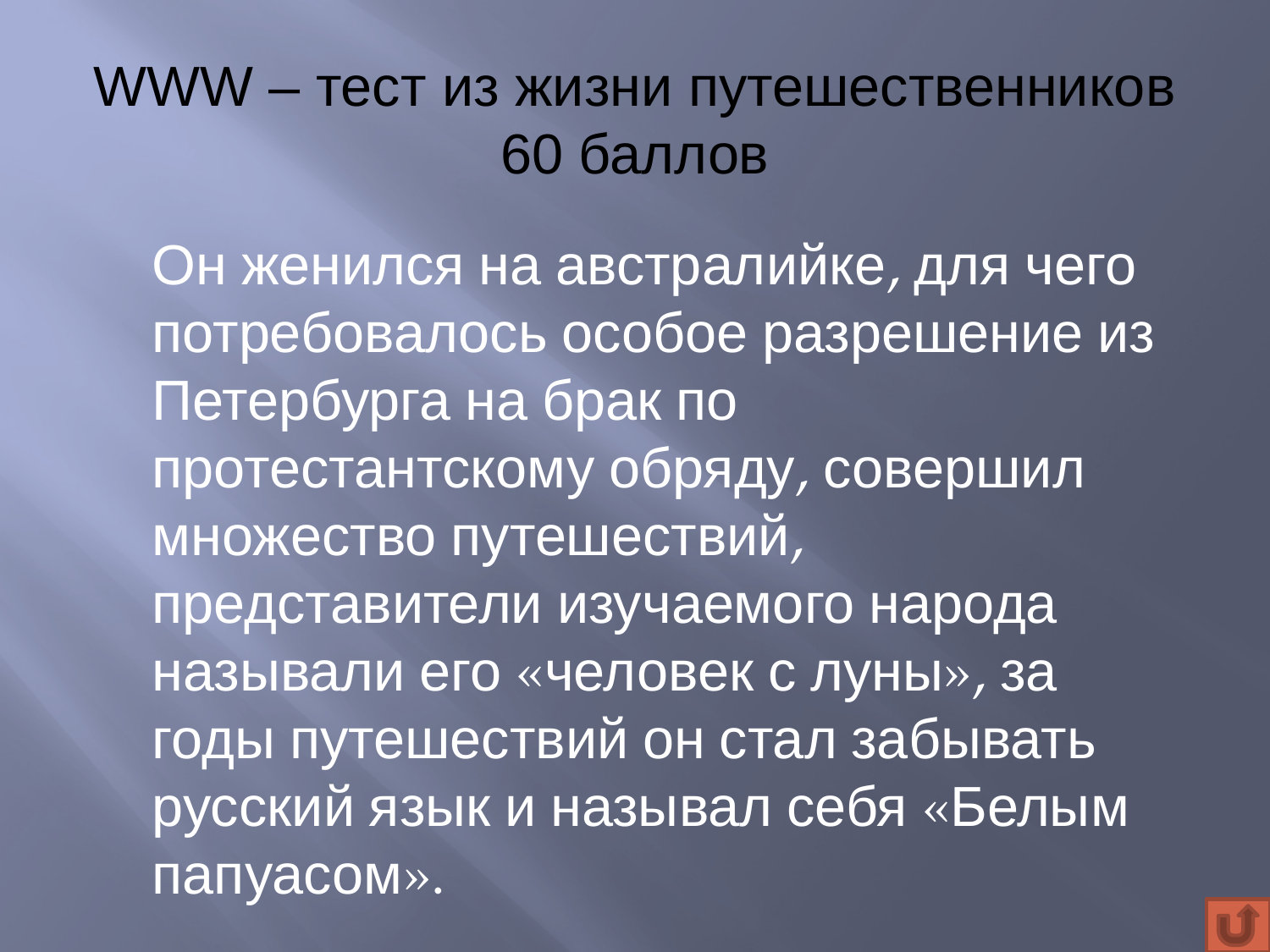

# WWW – тест из жизни путешественников 60 баллов
	Он женился на австралийке, для чего потребовалось особое разрешение из Петербурга на брак по протестантскому обряду, совершил множество путешествий, представители изучаемого народа называли его «человек с луны», за годы путешествий он стал забывать русский язык и называл себя «Белым папуасом».